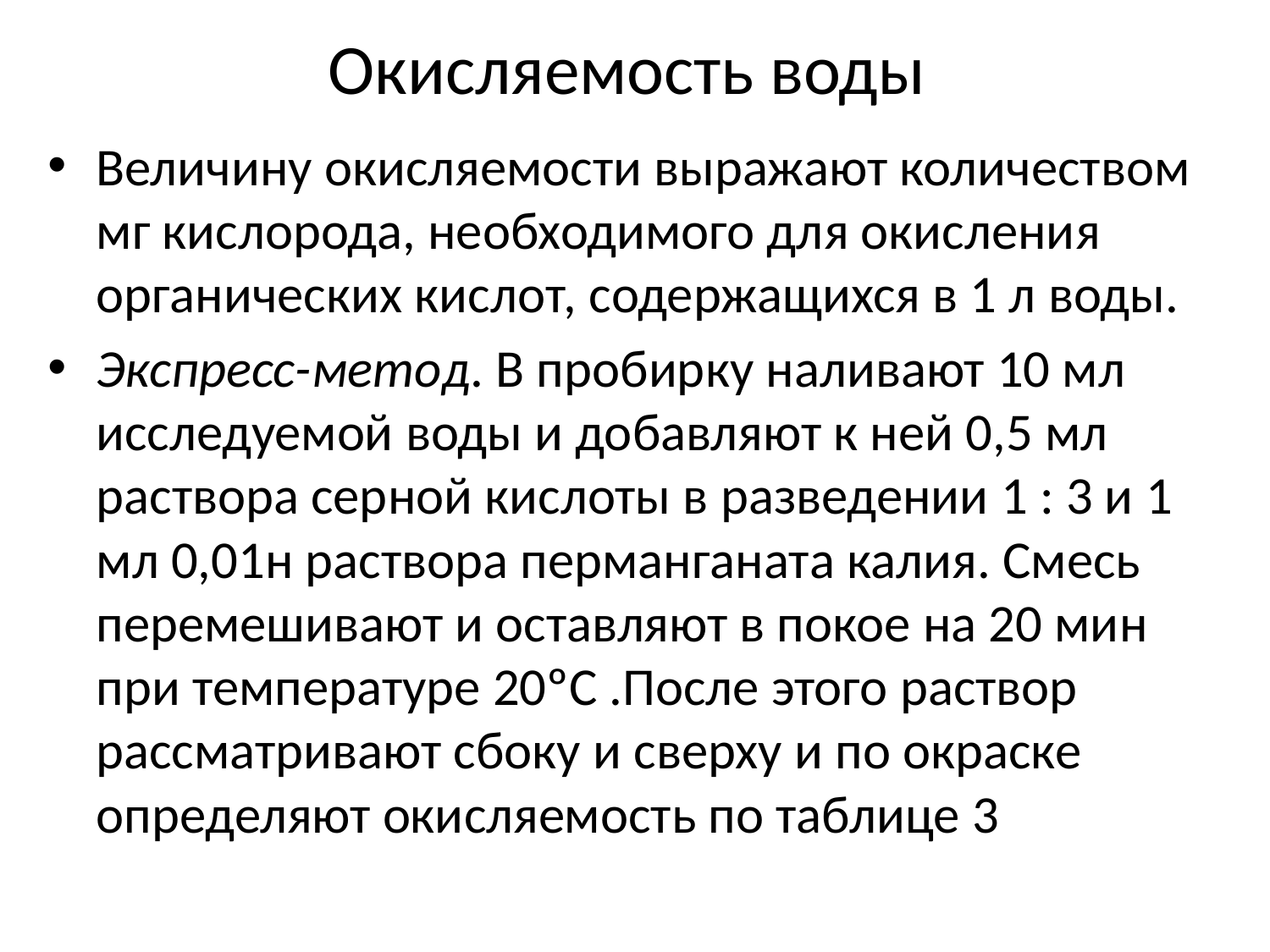

# Окисляемость воды
Величину окисляемости выражают количеством мг кислорода, необходимого для окисления органических кислот, содержащихся в 1 л воды.
Экспресс-метод. В пробирку наливают 10 мл исследуемой воды и добавляют к ней 0,5 мл раствора серной кислоты в разведении 1 : 3 и 1 мл 0,01н раствора перманганата калия. Смесь перемешивают и оставляют в покое на 20 мин при температуре 20ºС .После этого раствор рассматривают сбоку и сверху и по окраске определяют окисляемость по таблице 3